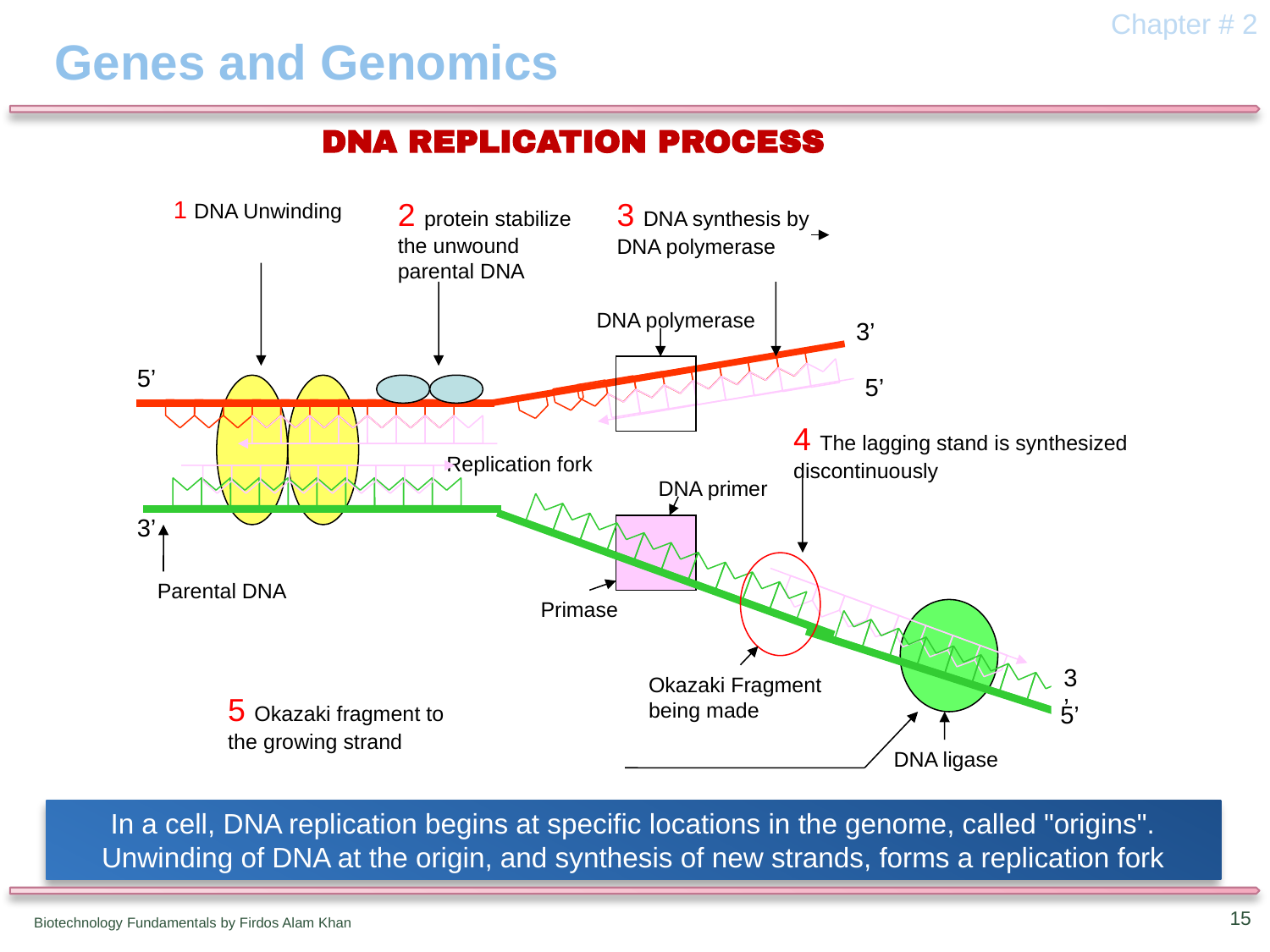

Chapter # 2
# Genes and Genomics

Dna replication process
1 DNA Unwinding
2 protein stabilize the unwound parental DNA
3 DNA synthesis by
DNA polymerase

DNA polymerase
3’

5’

5’

4 The lagging stand is synthesized
discontinuously
Replication fork

DNA primer

3’

Parental DNA

Primase

3’
Okazaki Fragment
being made
5 Okazaki fragment to
the growing strand
5’

DNA ligase

Title in here
In a cell, DNA replication begins at specific locations in the genome, called "origins". Unwinding of DNA at the origin, and synthesis of new strands, forms a replication fork

15
Biotechnology Fundamentals by Firdos Alam Khan